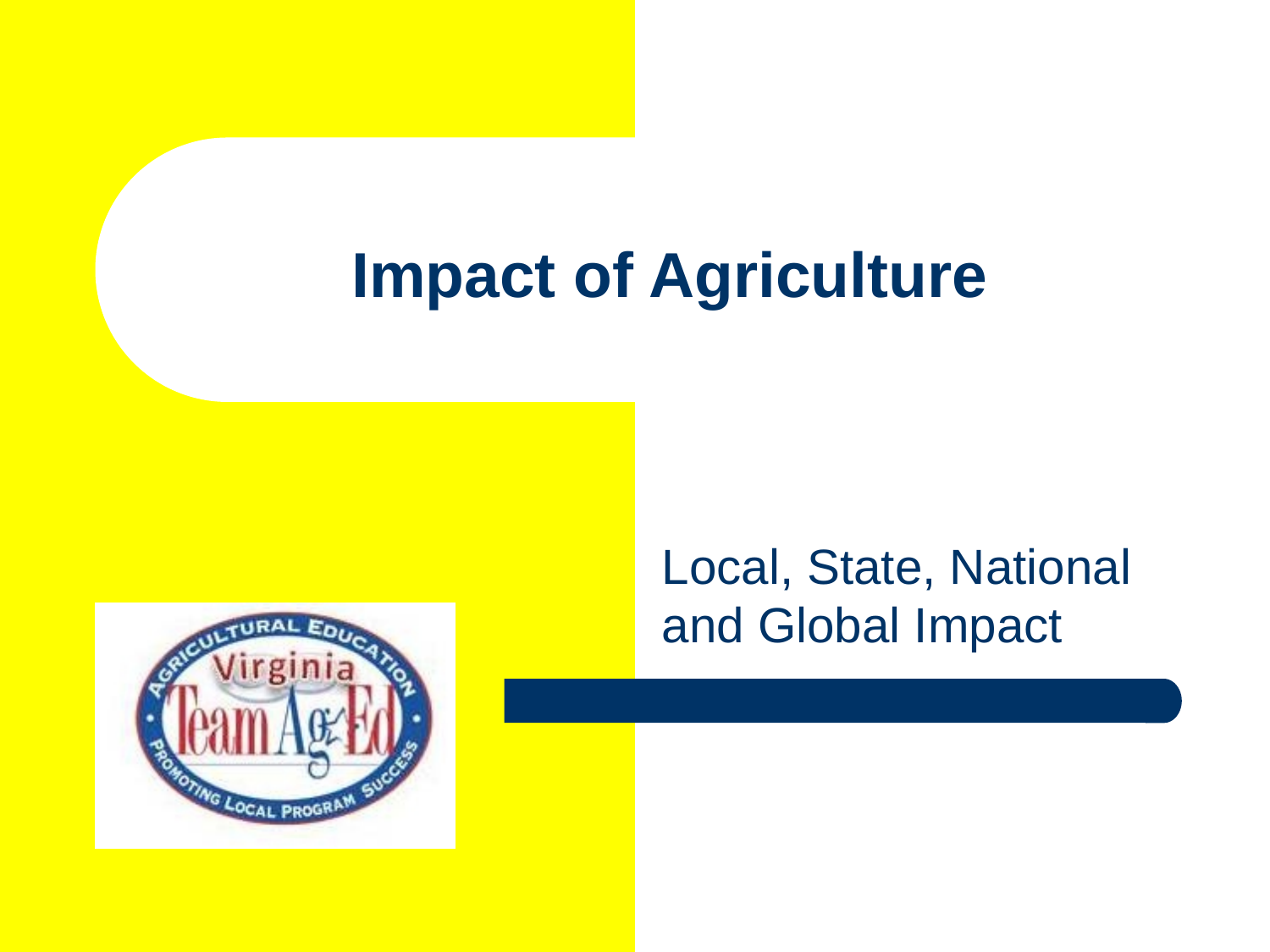

# Impact of Agriculture
Local, State, National and Global Impact